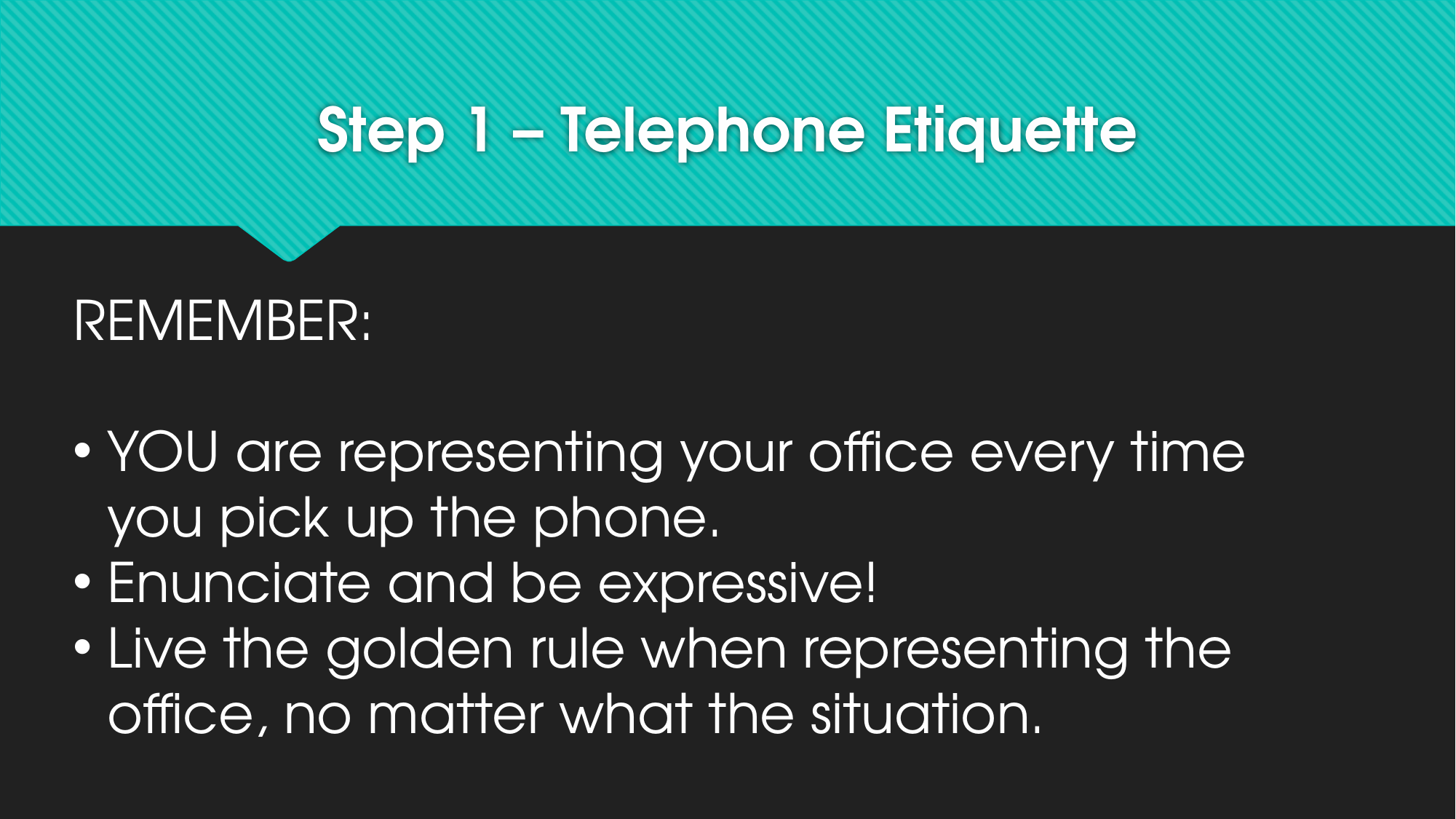

# Step 1 – Telephone Etiquette
REMEMBER:

YOU are representing your office every time you pick up the phone.
Enunciate and be expressive!
Live the golden rule when representing the office, no matter what the situation.